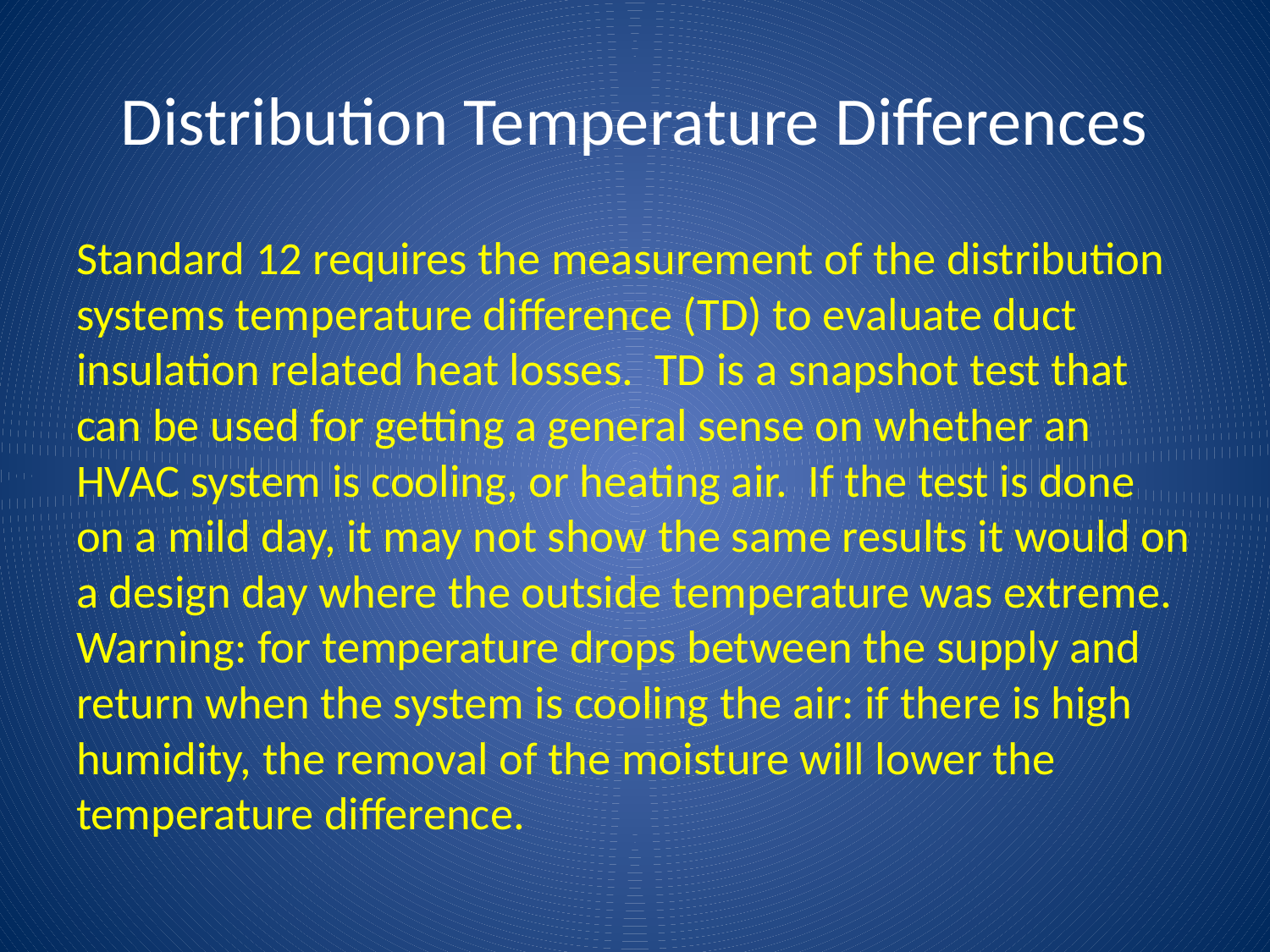

# Distribution Temperature Differences
Standard 12 requires the measurement of the distribution systems temperature difference (TD) to evaluate duct insulation related heat losses.  TD is a snapshot test that can be used for getting a general sense on whether an HVAC system is cooling, or heating air.  If the test is done on a mild day, it may not show the same results it would on a design day where the outside temperature was extreme. Warning: for temperature drops between the supply and return when the system is cooling the air: if there is high humidity, the removal of the moisture will lower the temperature difference.